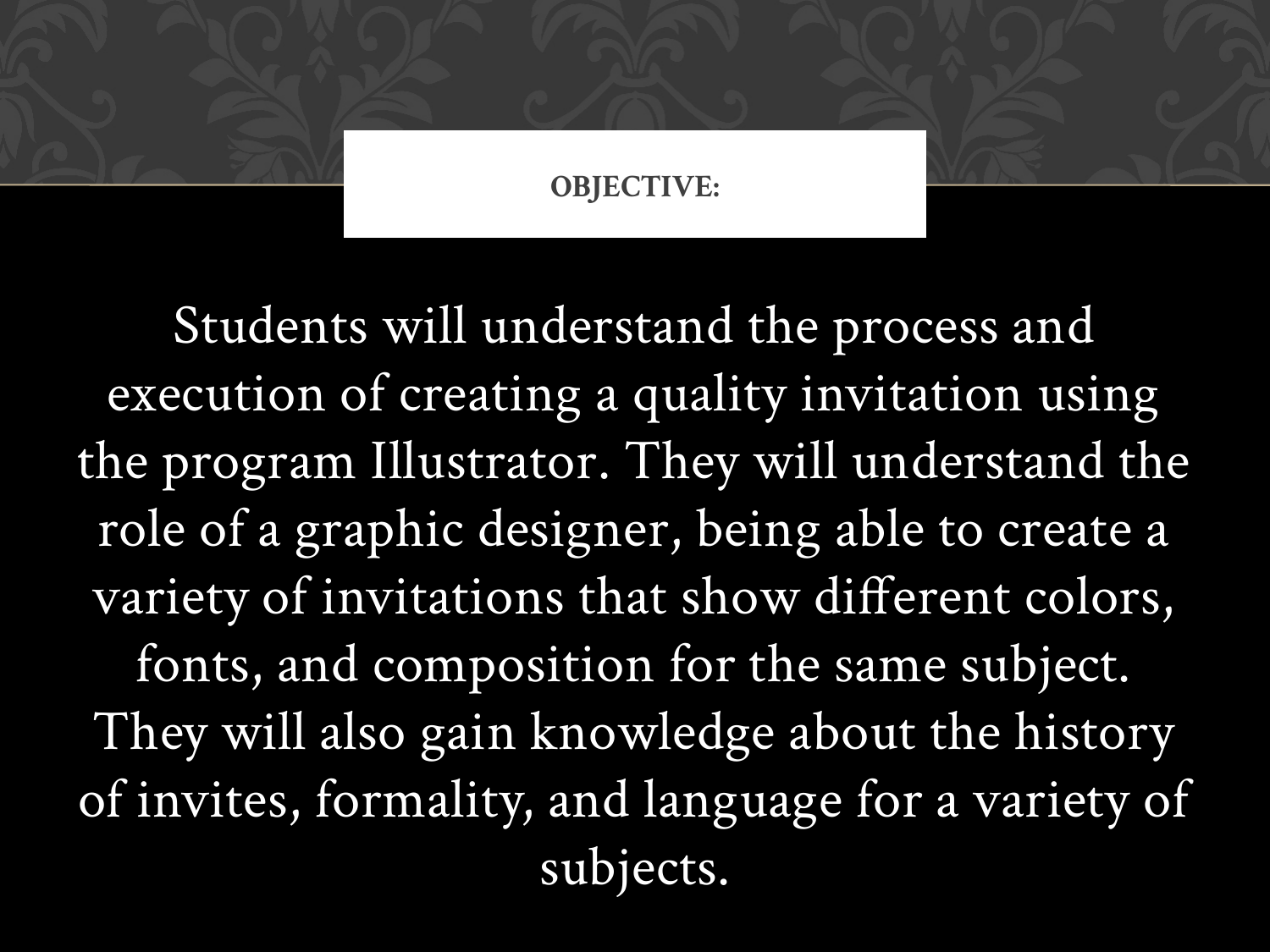

# Objective:
Students will understand the process and execution of creating a quality invitation using the program Illustrator. They will understand the role of a graphic designer, being able to create a variety of invitations that show different colors, fonts, and composition for the same subject. They will also gain knowledge about the history of invites, formality, and language for a variety of subjects.